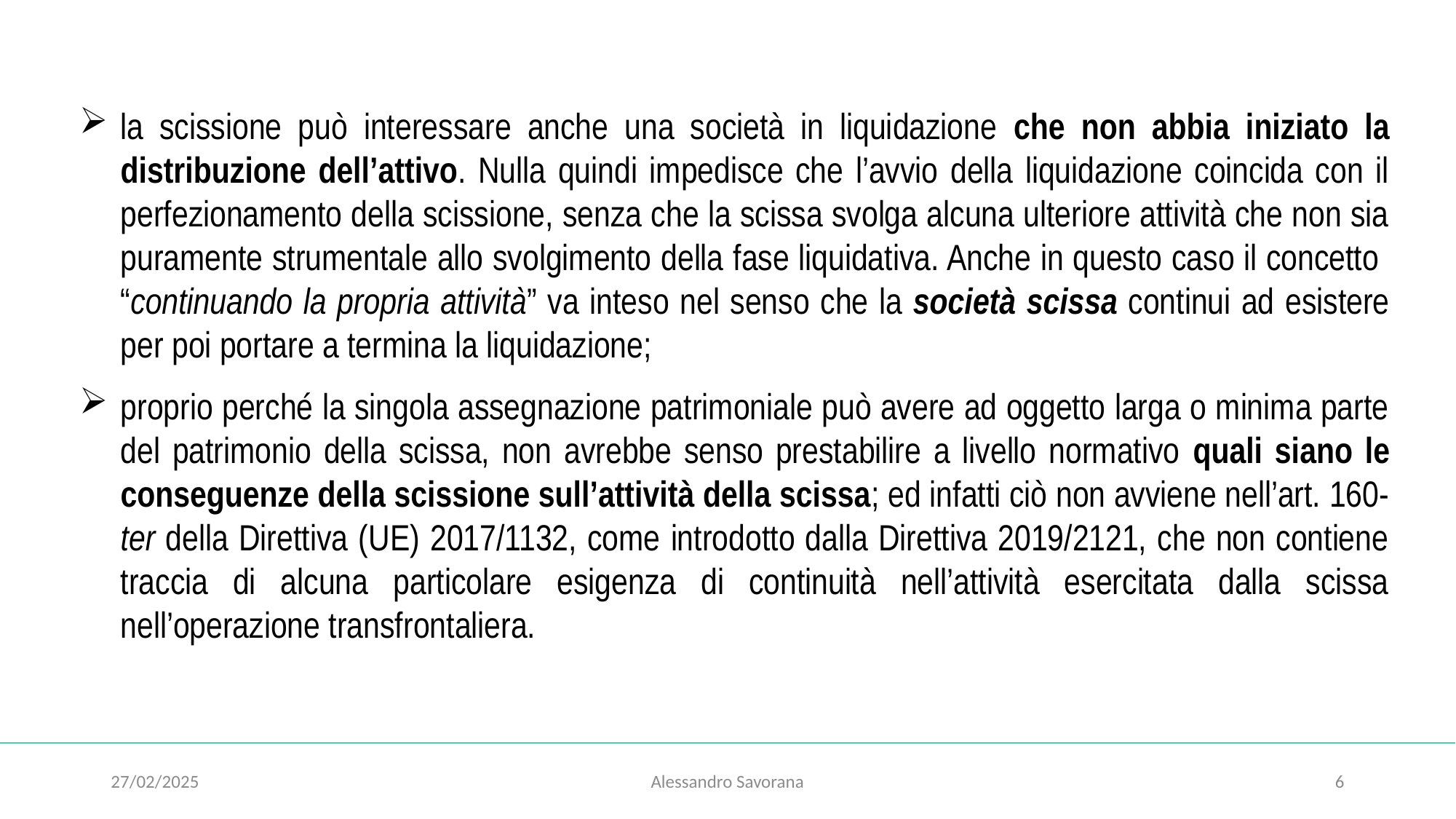

#
la scissione può interessare anche una società in liquidazione che non abbia iniziato la distribuzione dell’attivo. Nulla quindi impedisce che l’avvio della liquidazione coincida con il perfezionamento della scissione, senza che la scissa svolga alcuna ulteriore attività che non sia puramente strumentale allo svolgimento della fase liquidativa. Anche in questo caso il concetto  “continuando la propria attività” va inteso nel senso che la società scissa continui ad esistere per poi portare a termina la liquidazione;
proprio perché la singola assegnazione patrimoniale può avere ad oggetto larga o minima parte del patrimonio della scissa, non avrebbe senso prestabilire a livello normativo quali siano le conseguenze della scissione sull’attività della scissa; ed infatti ciò non avviene nell’art. 160-ter della Direttiva (UE) 2017/1132, come introdotto dalla Direttiva 2019/2121, che non contiene traccia di alcuna particolare esigenza di continuità nell’attività esercitata dalla scissa nell’operazione transfrontaliera.

27/02/2025
Alessandro Savorana
6